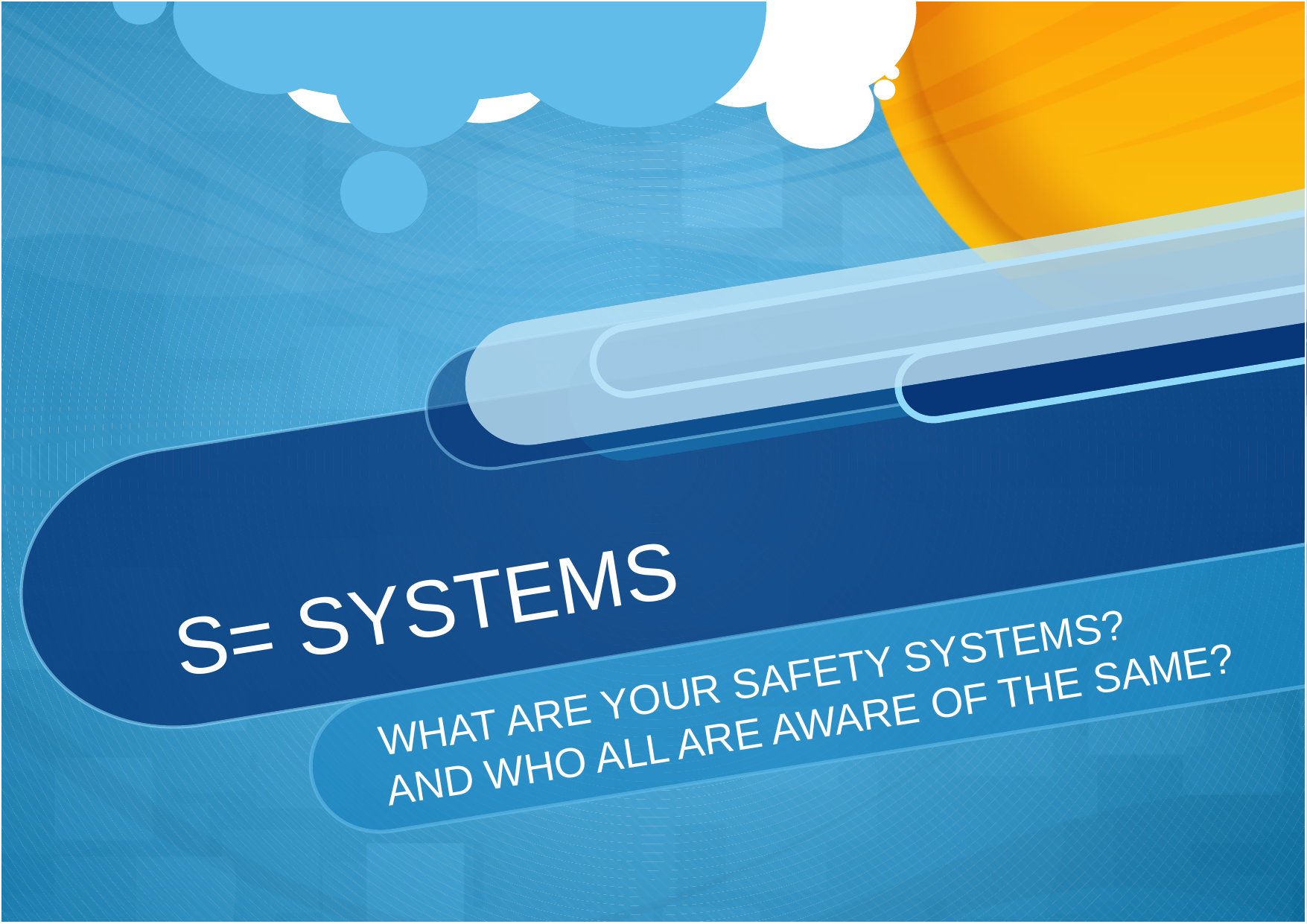

# S= SYSTEMS
WHAT ARE YOUR SAFETY SYSTEMS?
AND WHO ALL ARE AWARE OF THE SAME?